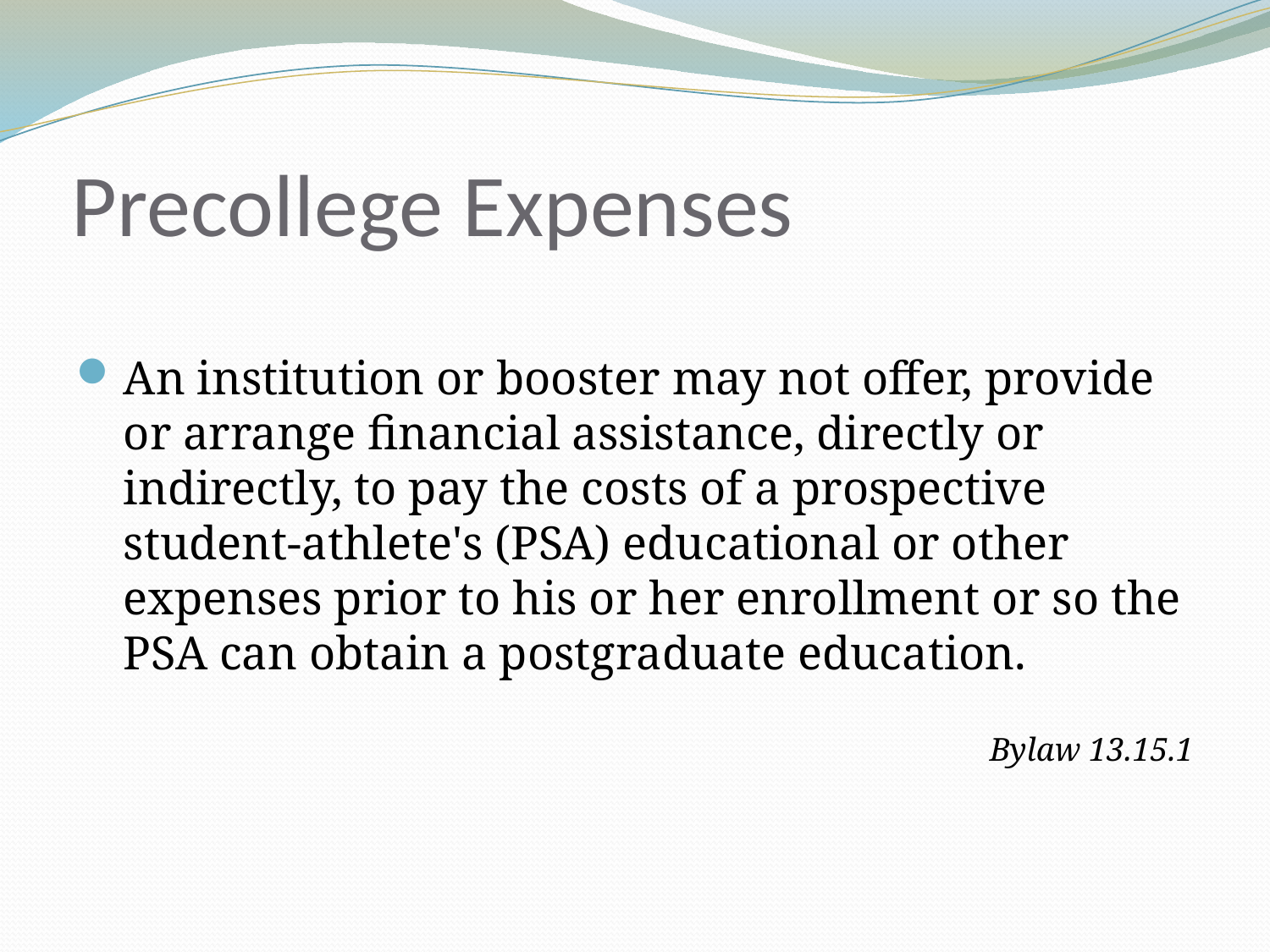

# Precollege Expenses
An institution or booster may not offer, provide or arrange financial assistance, directly or indirectly, to pay the costs of a prospective student-athlete's (PSA) educational or other expenses prior to his or her enrollment or so the PSA can obtain a postgraduate education.

Bylaw 13.15.1